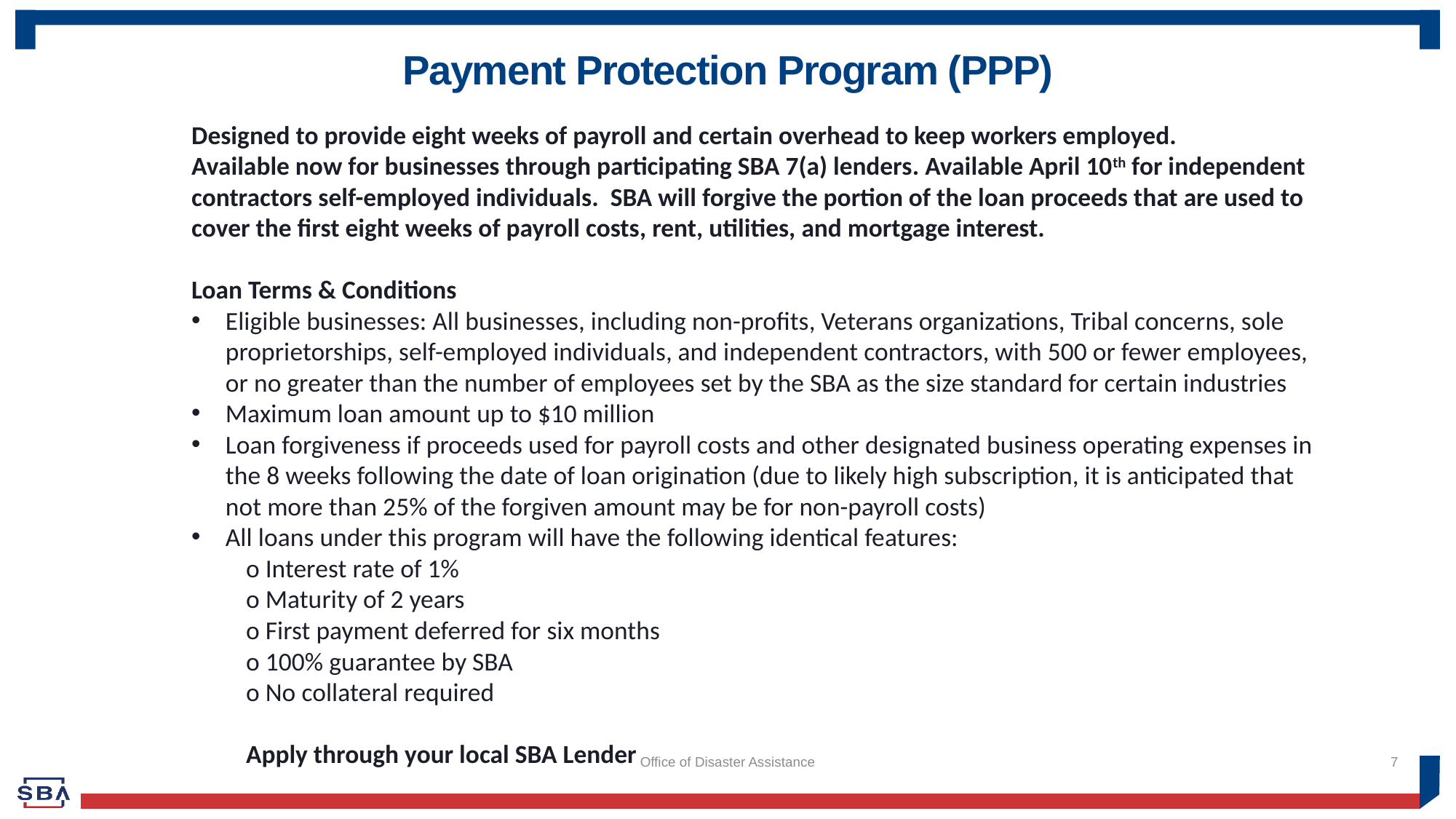

# Payment Protection Program (PPP)
Designed to provide eight weeks of payroll and certain overhead to keep workers employed.
Available now for businesses through participating SBA 7(a) lenders. Available April 10th for independent contractors self-employed individuals.  SBA will forgive the portion of the loan proceeds that are used to cover the first eight weeks of payroll costs, rent, utilities, and mortgage interest.

Loan Terms & Conditions
Eligible businesses: All businesses, including non-profits, Veterans organizations, Tribal concerns, sole proprietorships, self-employed individuals, and independent contractors, with 500 or fewer employees, or no greater than the number of employees set by the SBA as the size standard for certain industries
Maximum loan amount up to $10 million
Loan forgiveness if proceeds used for payroll costs and other designated business operating expenses in the 8 weeks following the date of loan origination (due to likely high subscription, it is anticipated that not more than 25% of the forgiven amount may be for non-payroll costs)
All loans under this program will have the following identical features:
o Interest rate of 1%
o Maturity of 2 years
o First payment deferred for six months
o 100% guarantee by SBA
o No collateral required

Apply through your local SBA Lender
Office of Disaster Assistance
7